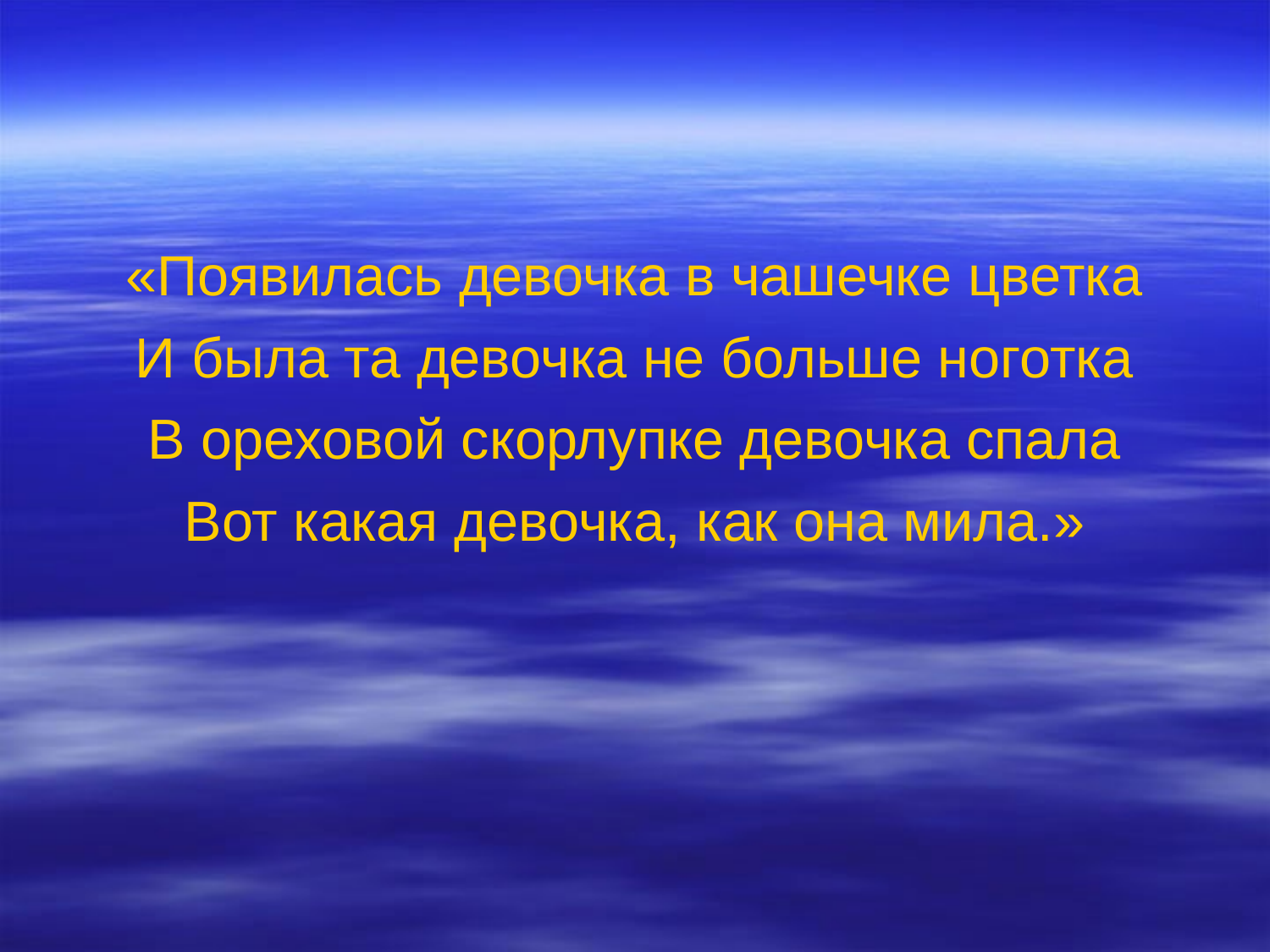

«Появилась девочка в чашечке цветка
И была та девочка не больше ноготка
В ореховой скорлупке девочка спала
Вот какая девочка, как она мила.»